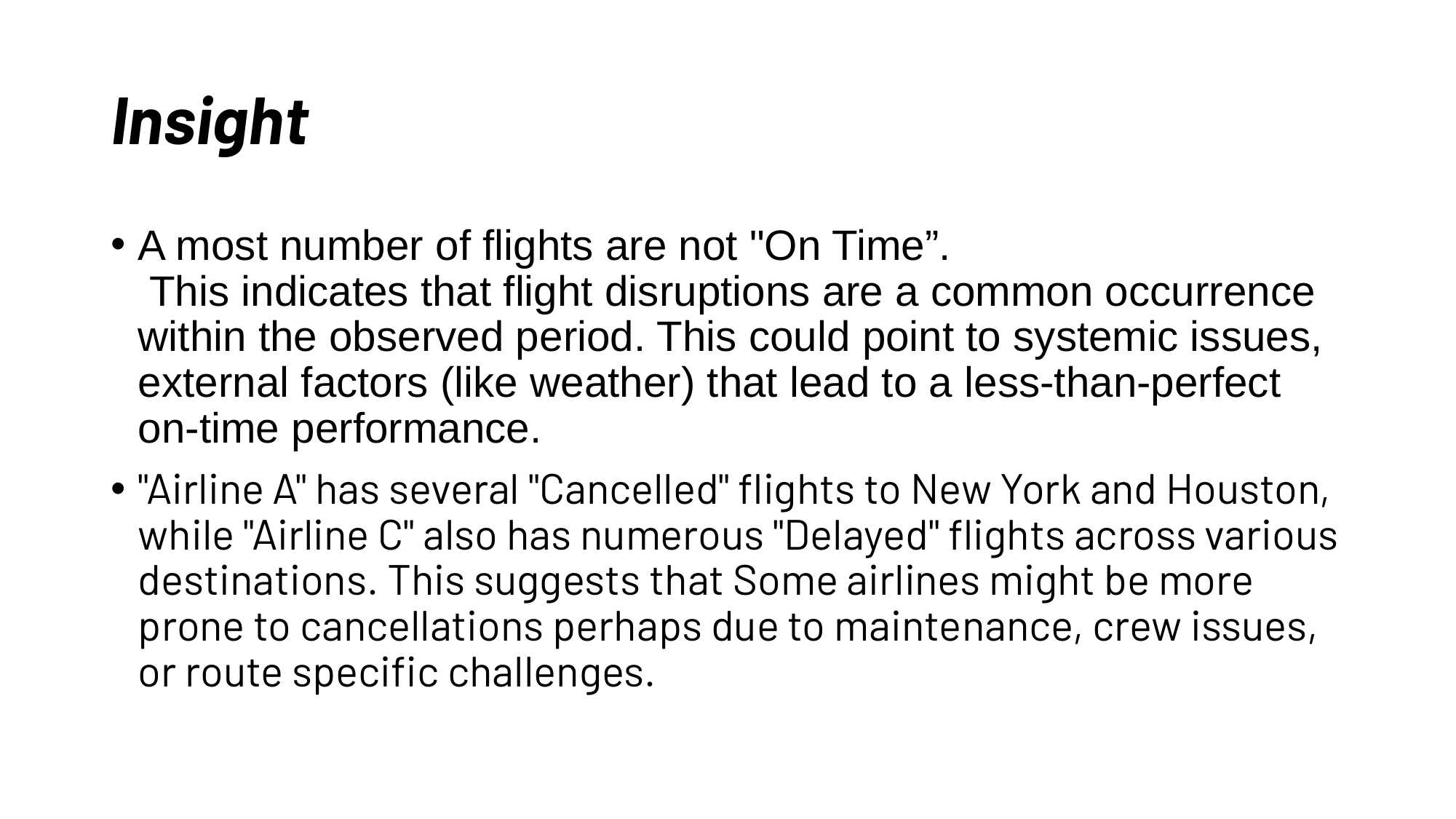

# Insight
A most number of flights are not "On Time”.
 This indicates that flight disruptions are a common occurrence within the observed period. This could point to systemic issues, external factors (like weather) that lead to a less-than-perfect on-time performance.
"Airline A" has several "Cancelled" flights to New York and Houston, while "Airline C" also has numerous "Delayed" flights across various destinations. This suggests that Some airlines might be more prone to cancellations perhaps due to maintenance, crew issues, or route specific challenges.